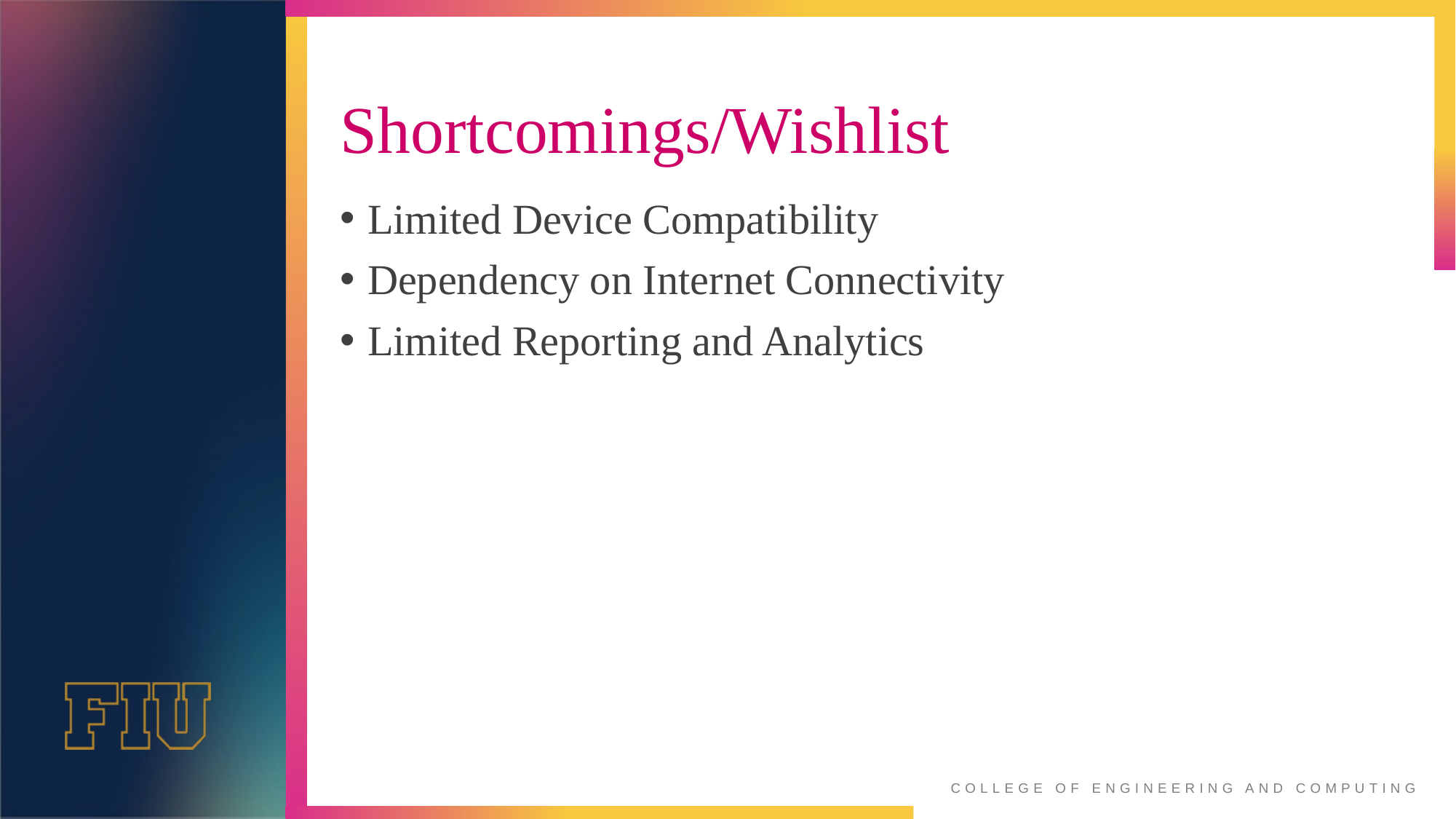

# Shortcomings/Wishlist
Limited Device Compatibility
Dependency on Internet Connectivity
Limited Reporting and Analytics